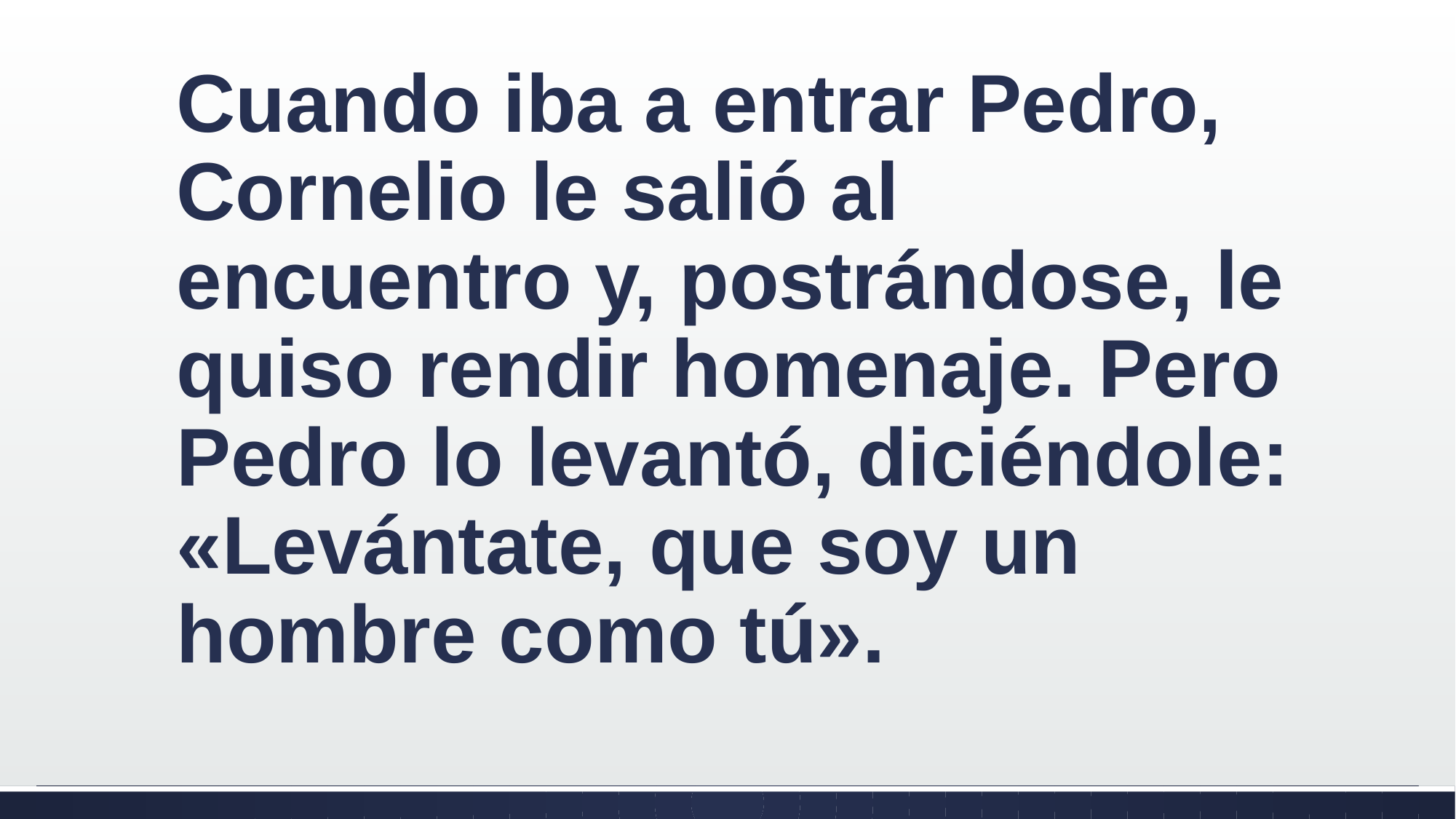

#
Cuando iba a entrar Pedro, Cornelio le salió al encuentro y, postrándose, le quiso rendir homenaje. Pero Pedro lo levantó, diciéndole: «Levántate, que soy un hombre como tú».